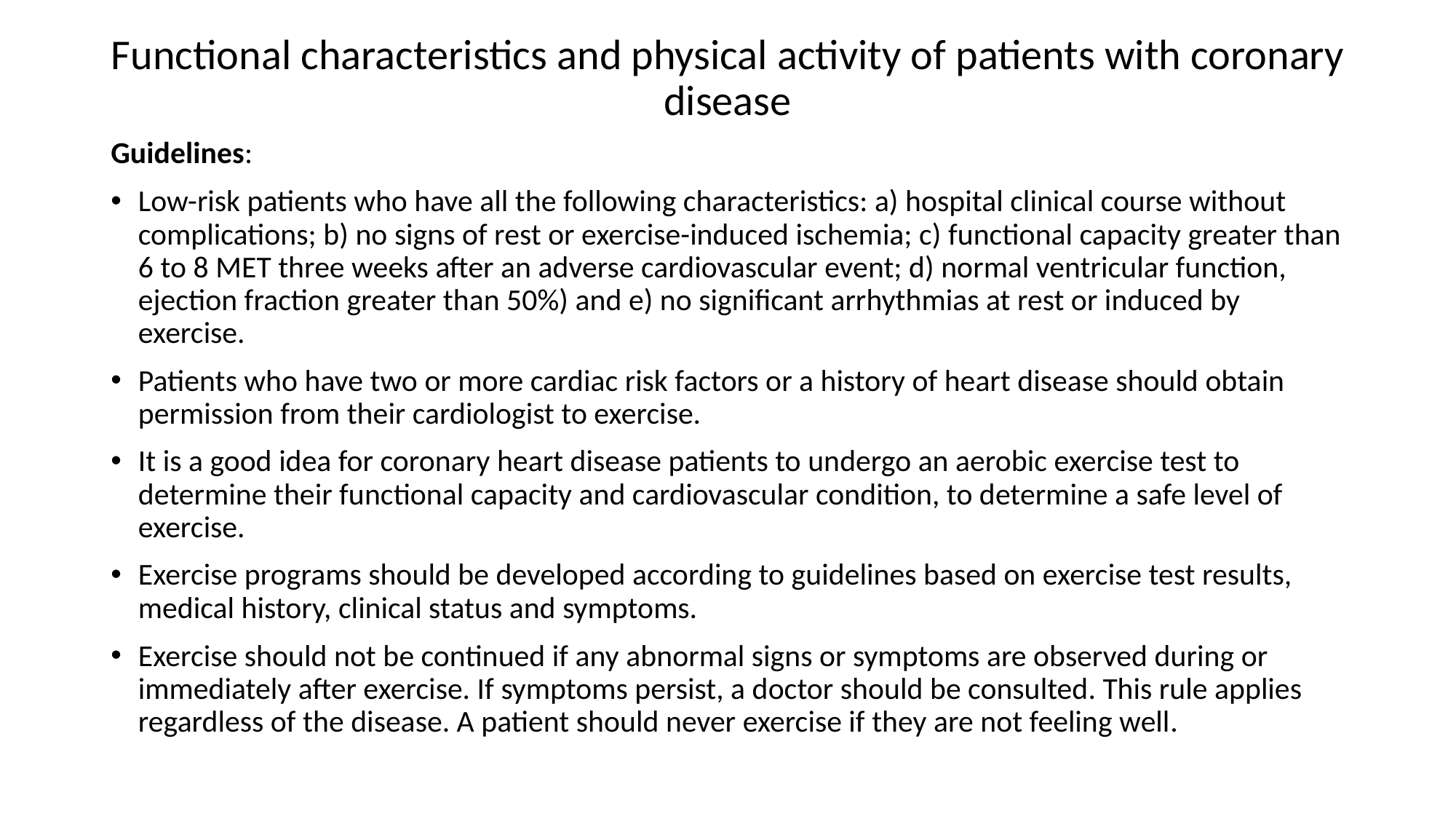

# Functional characteristics and physical activity of patients with coronary disease
Guidelines:
Low-risk patients who have all the following characteristics: a) hospital clinical course without complications; b) no signs of rest or exercise-induced ischemia; c) functional capacity greater than 6 to 8 MET three weeks after an adverse cardiovascular event; d) normal ventricular function, ejection fraction greater than 50%) and e) no significant arrhythmias at rest or induced by exercise.
Patients who have two or more cardiac risk factors or a history of heart disease should obtain permission from their cardiologist to exercise.
It is a good idea for coronary heart disease patients to undergo an aerobic exercise test to determine their functional capacity and cardiovascular condition, to determine a safe level of exercise.
Exercise programs should be developed according to guidelines based on exercise test results, medical history, clinical status and symptoms.
Exercise should not be continued if any abnormal signs or symptoms are observed during or immediately after exercise. If symptoms persist, a doctor should be consulted. This rule applies regardless of the disease. A patient should never exercise if they are not feeling well.